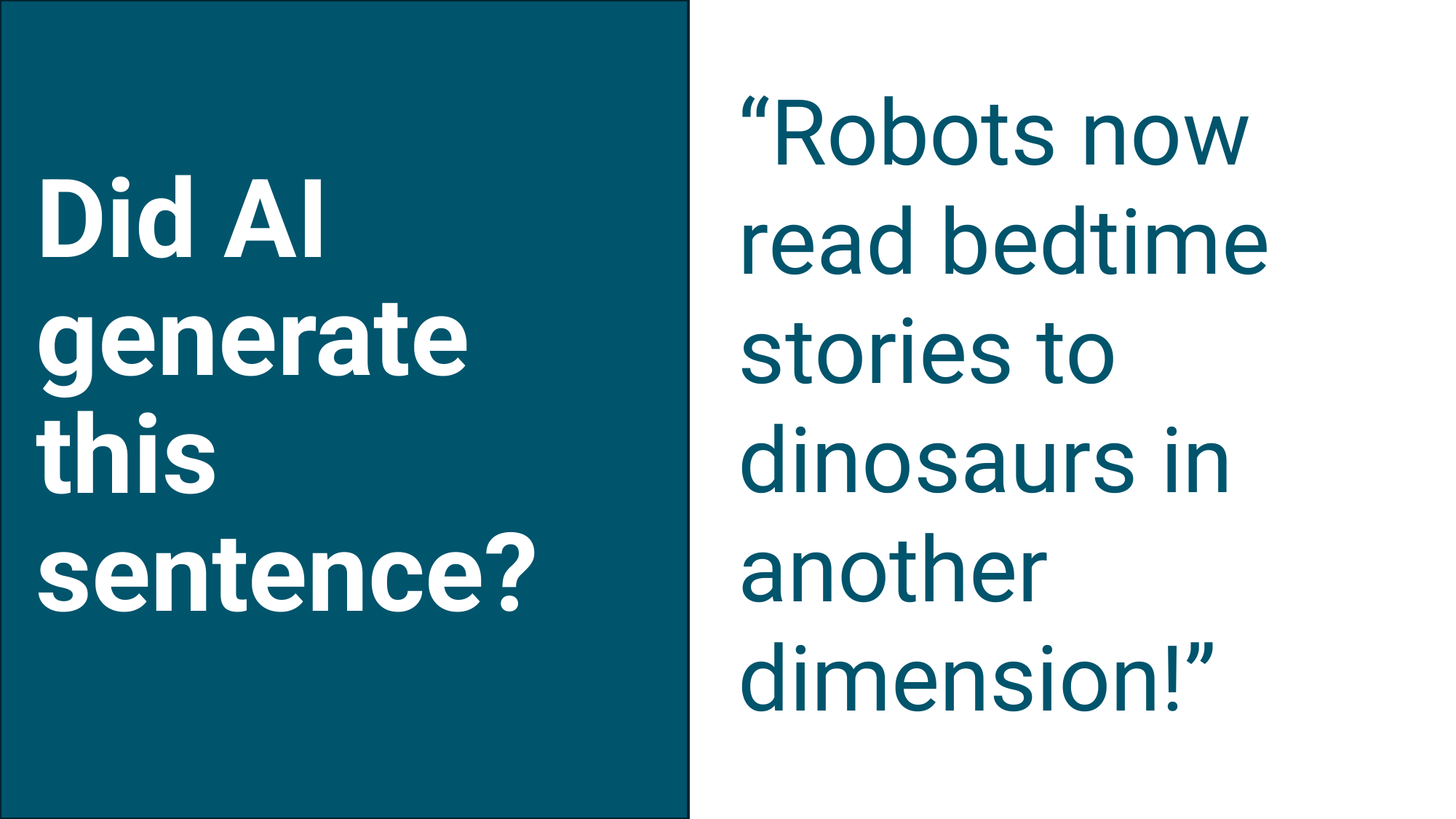

“Robots now read bedtime stories to dinosaurs in another dimension!”
Did AI generate this sentence?